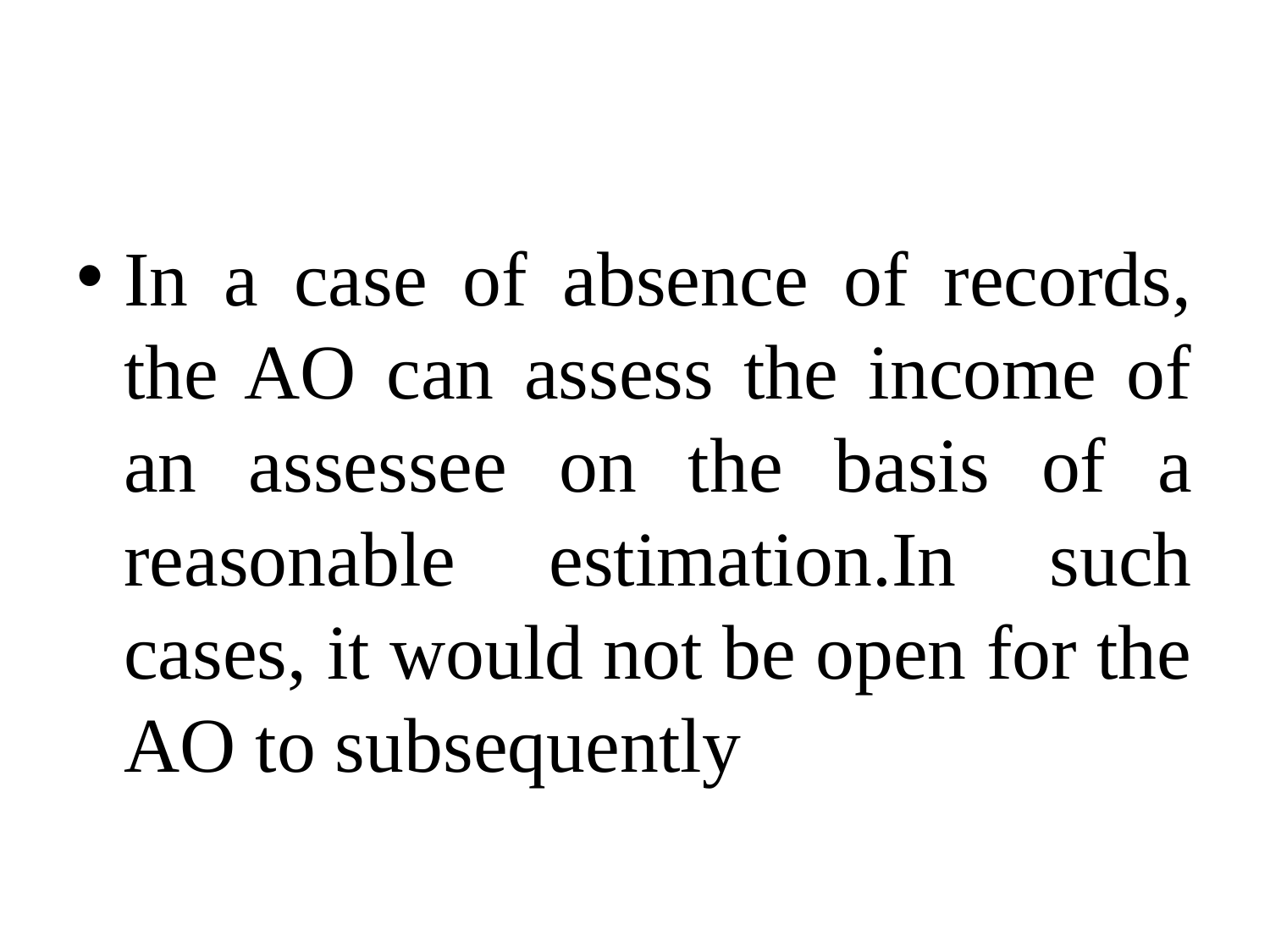

#
In a case of absence of records, the AO can assess the income of an assessee on the basis of a reasonable estimation.In such cases, it would not be open for the AO to subsequently